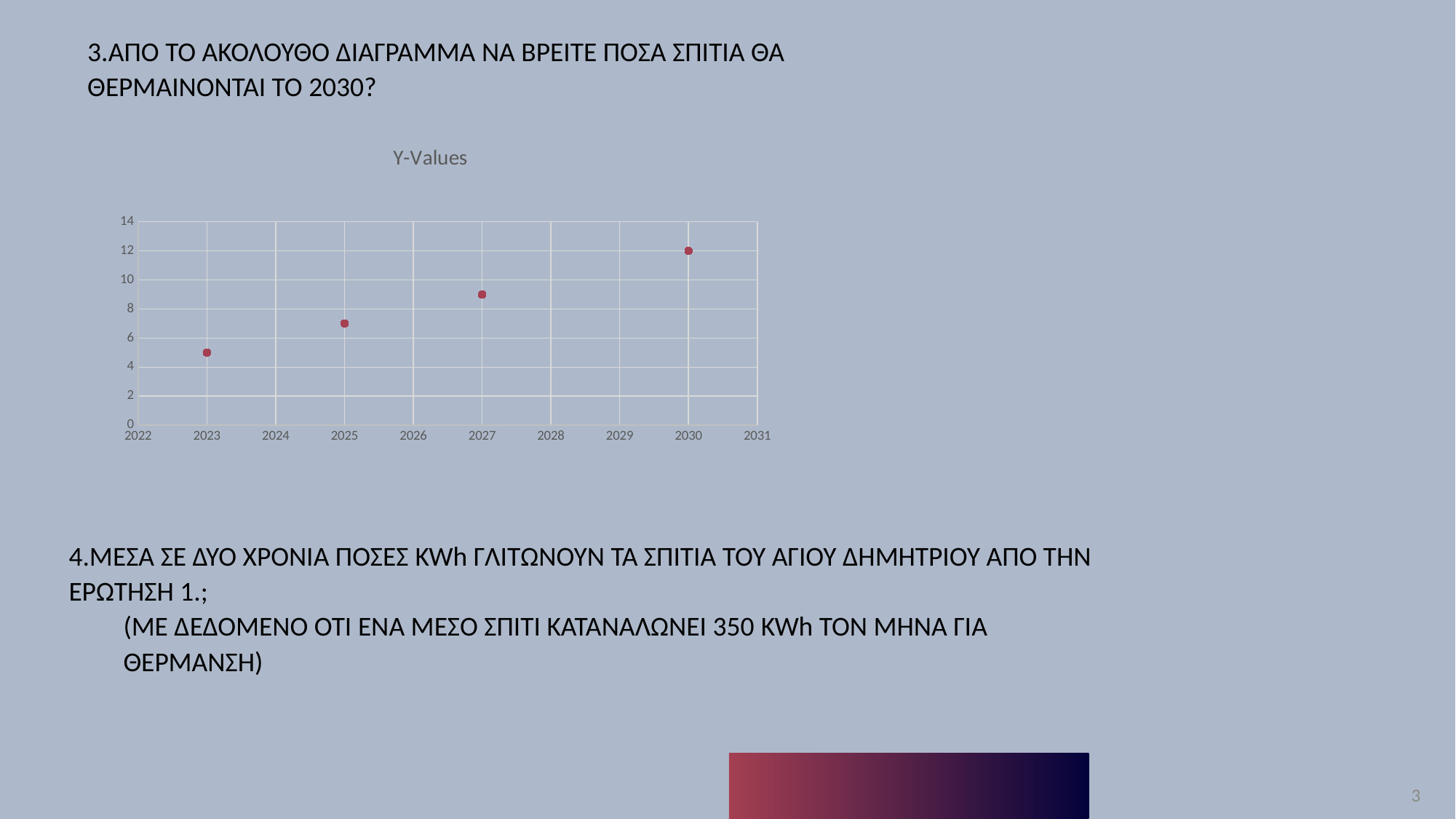

3.ΑΠΟ ΤΟ ΑΚΟΛΟΥΘΟ ΔΙΑΓΡΑΜΜΑ ΝΑ ΒΡΕΙΤΕ ΠΟΣΑ ΣΠΙΤΙΑ ΘΑ ΘΕΡΜAIΝΟΝΤΑΙ ΤΟ 2030?

### Chart:

| Category | Y-Values |
|---|---|
4.ΜΕΣΑ ΣΕ ΔΥΟ ΧΡΟΝΙΑ ΠΟΣΕΣ KWh ΓΛΙΤΩΝΟΥΝ ΤΑ ΣΠΙΤΙΑ ΤΟΥ ΑΓΙΟΥ ΔΗΜΗΤΡΙΟΥ ΑΠΟ ΤΗΝ ΕΡΩΤΗΣΗ 1.;
(ΜΕ ΔΕΔΟΜΕΝΟ ΟΤΙ ΕΝΑ ΜΕΣΟ ΣΠΙΤΙ ΚΑΤΑΝΑΛΩΝΕΙ 350 KWh ΤΟΝ ΜΗΝΑ ΓΙΑ ΘΕΡΜΑΝΣΗ)

3